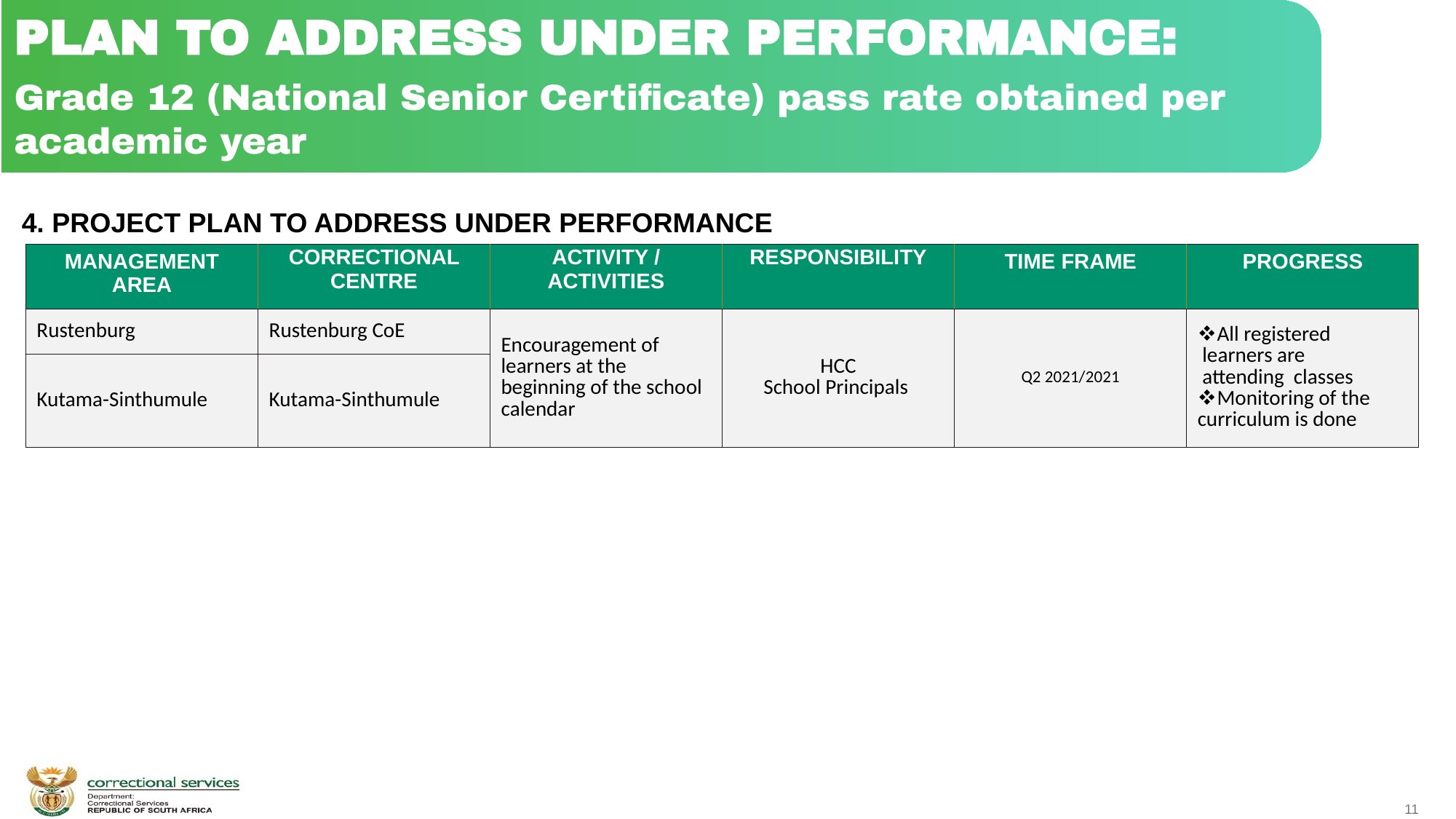

PLAN TO ADDRESS UNDER PERFORMANCE:
Grade 12 (National Senior Certificate) pass rate obtained per academic year

     4. PROJECT PLAN TO ADDRESS UNDER PERFORMANCE
| MANAGEMENT AREA | CORRECTIONAL CENTRE | ACTIVITY / ACTIVITIES | RESPONSIBILITY | TIME FRAME | PROGRESS |
| --- | --- | --- | --- | --- | --- |
| Rustenburg | Rustenburg CoE | Encouragement of learners at the beginning of the school calendar | HCC School Principals | Q2 2021/2021 | All registered learners are attending classes Monitoring of the curriculum is done |
| Kutama-Sinthumule | Kutama-Sinthumule |  |  |  |  |